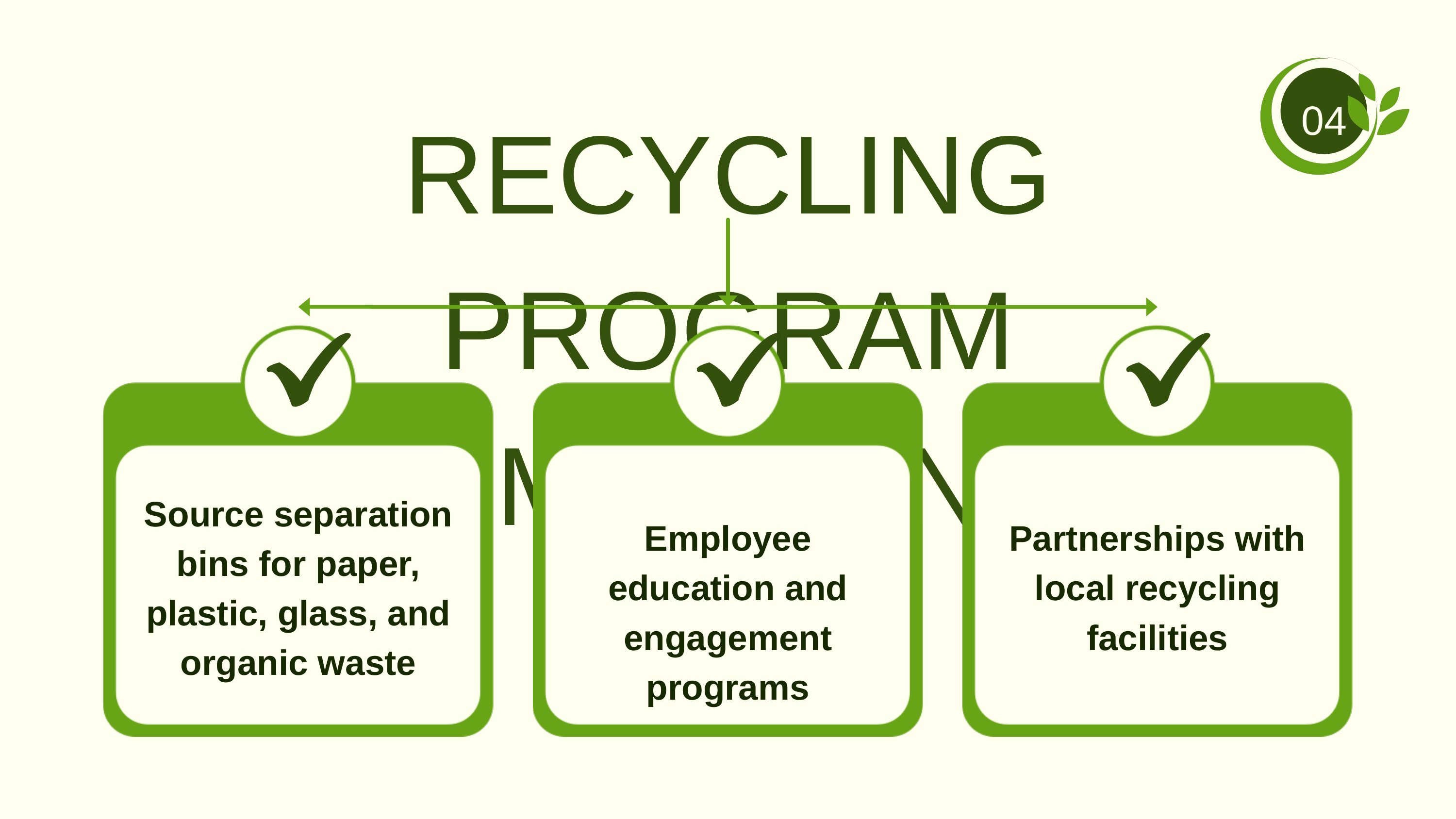

RECYCLING PROGRAM COMPONENTS
04

Source separation bins for paper, plastic, glass, and organic waste
Employee education and engagement programs
Partnerships with local recycling facilities